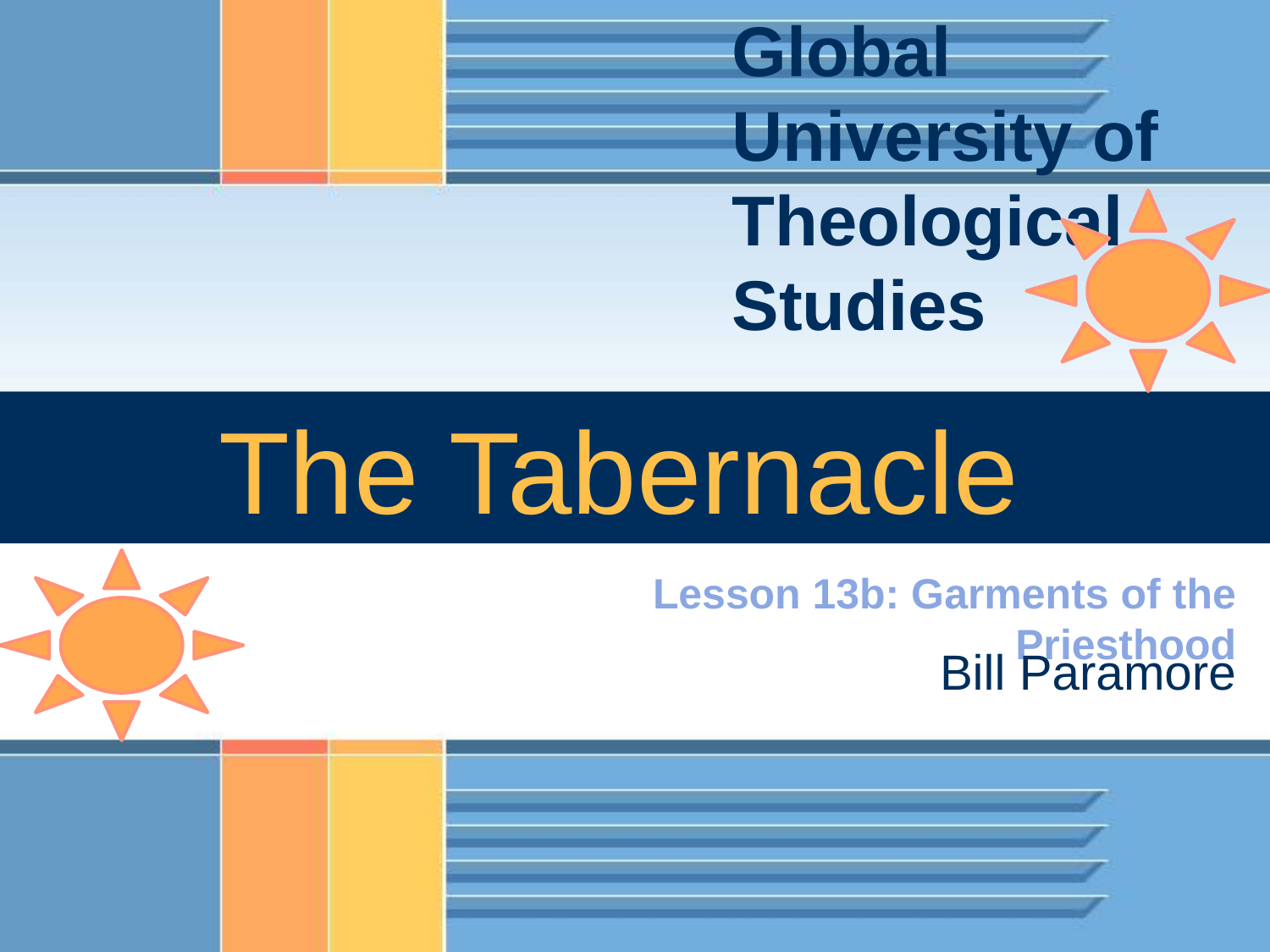

Global University of Theological Studies

The Tabernacle

Lesson 13b: Garments of the Priesthood
Bill Paramore